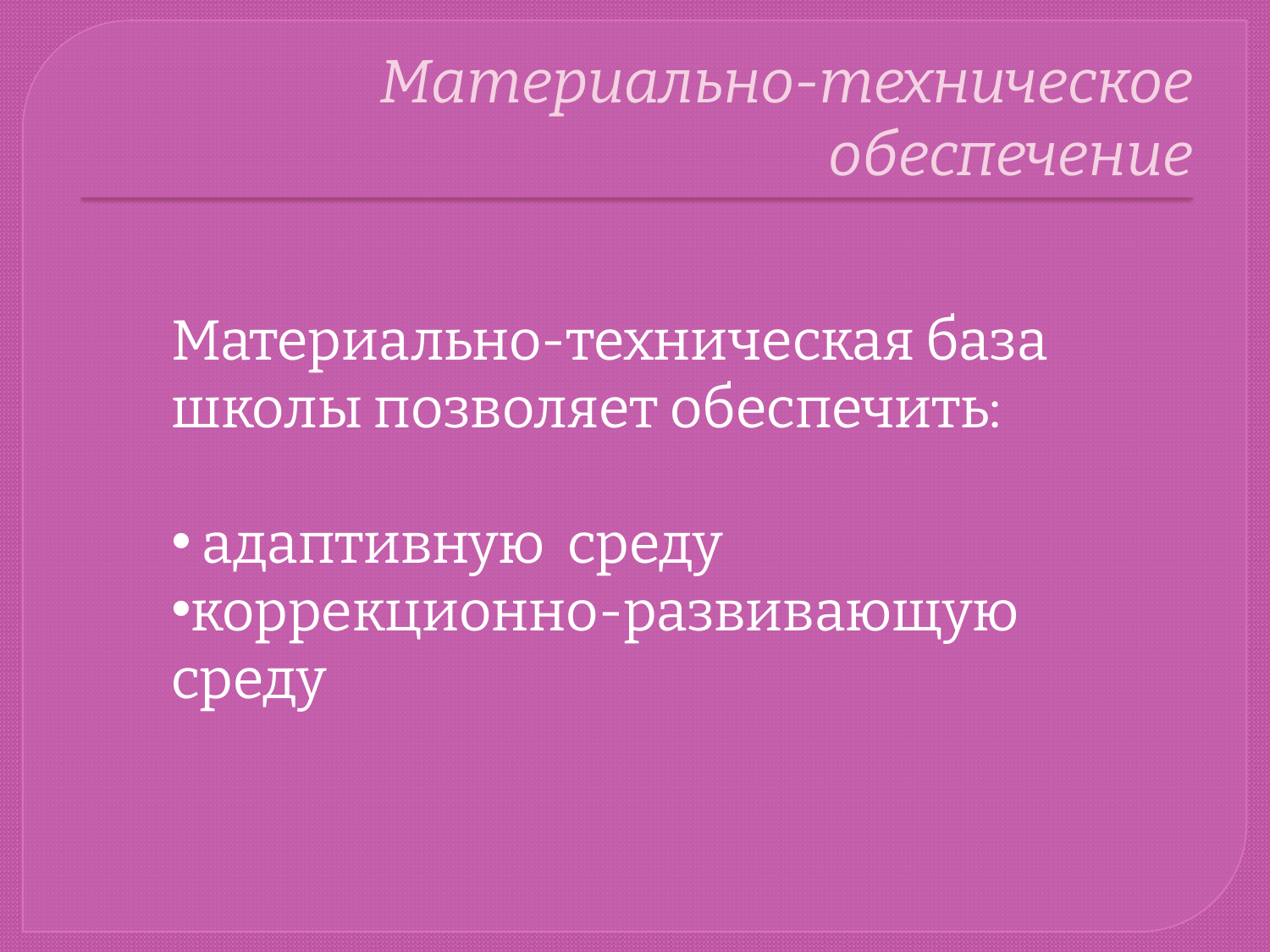

# Материально‑техническое обеспечение
Материально‑техническая база школы позволяет обеспечить:

 адаптивную  среду
коррекционно‑развивающую среду